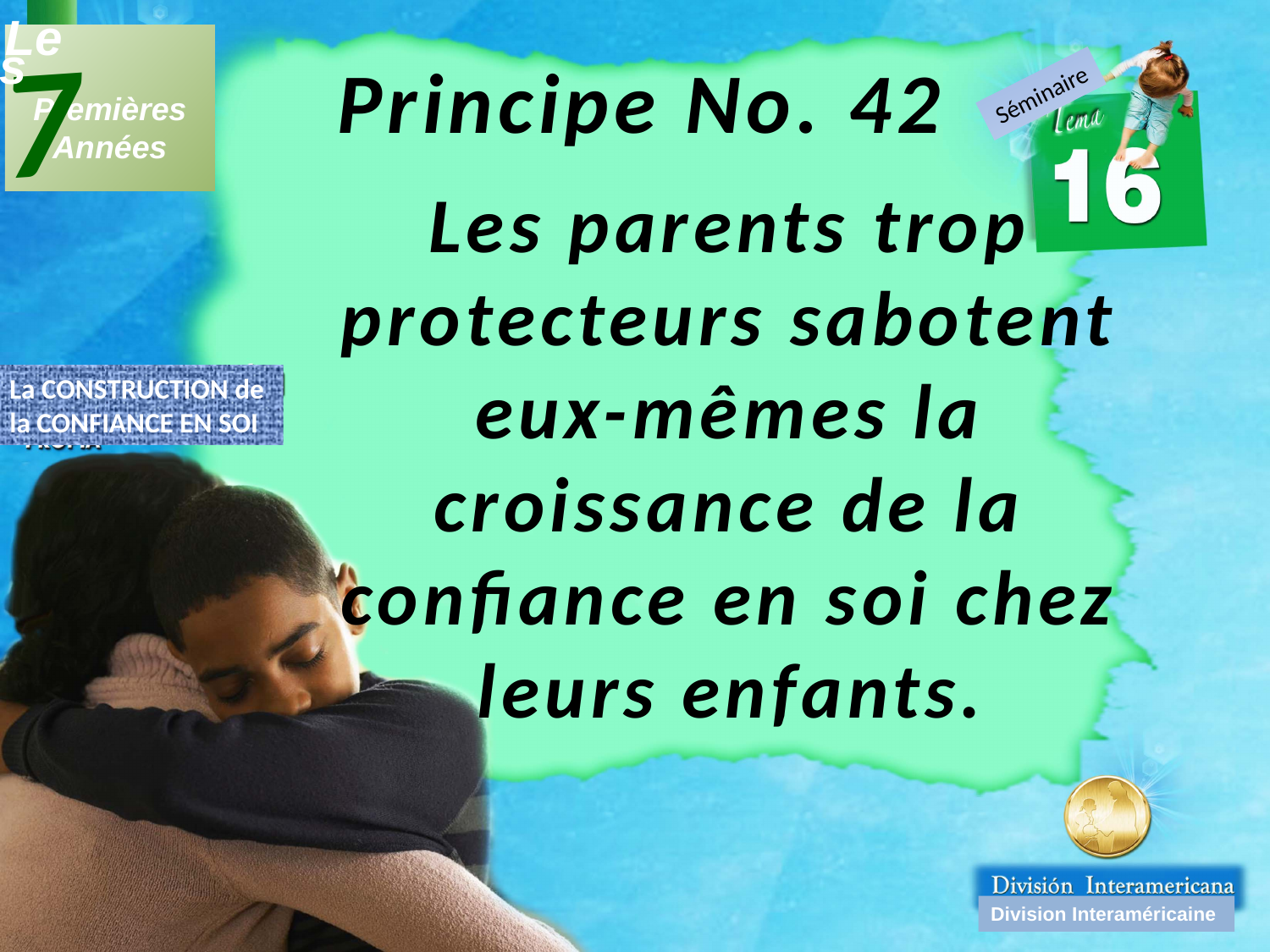

7
Les
         Premières
Années
Principe No. 42

Les parents trop protecteurs sabotent eux-mêmes la croissance de la confiance en soi chez leurs enfants.
Séminaire
La CONSTRUCTION de
la CONFIANCE EN SOI
Division Interaméricaine